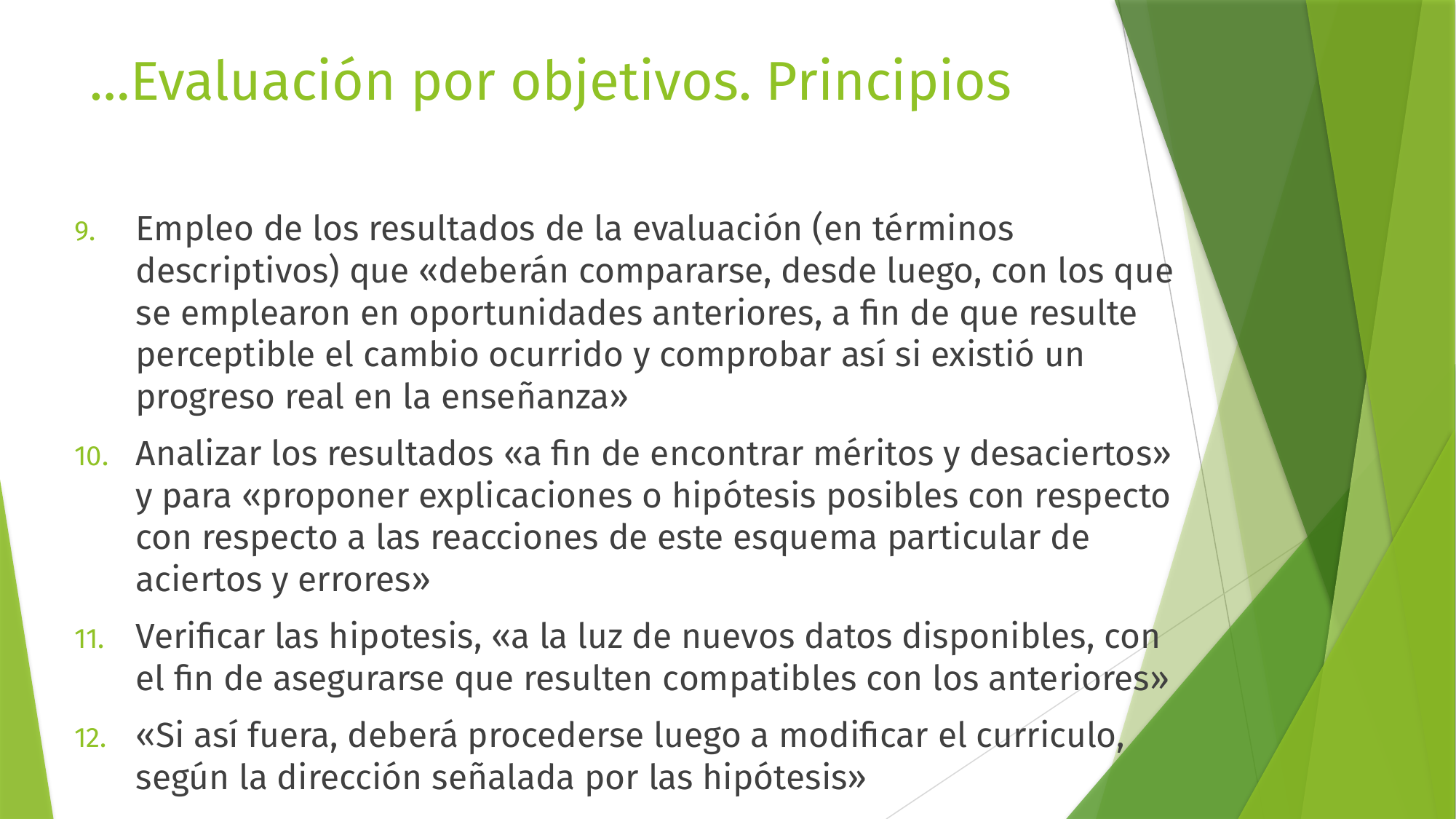

# …Evaluación por objetivos. Principios
Empleo de los resultados de la evaluación (en términos descriptivos) que «deberán compararse, desde luego, con los que se emplearon en oportunidades anteriores, a fin de que resulte perceptible el cambio ocurrido y comprobar así si existió un progreso real en la enseñanza»
Analizar los resultados «a fin de encontrar méritos y desaciertos» y para «proponer explicaciones o hipótesis posibles con respecto con respecto a las reacciones de este esquema particular de aciertos y errores»
Verificar las hipotesis, «a la luz de nuevos datos disponibles, con el fin de asegurarse que resulten compatibles con los anteriores»
«Si así fuera, deberá procederse luego a modificar el curriculo, según la dirección señalada por las hipótesis»